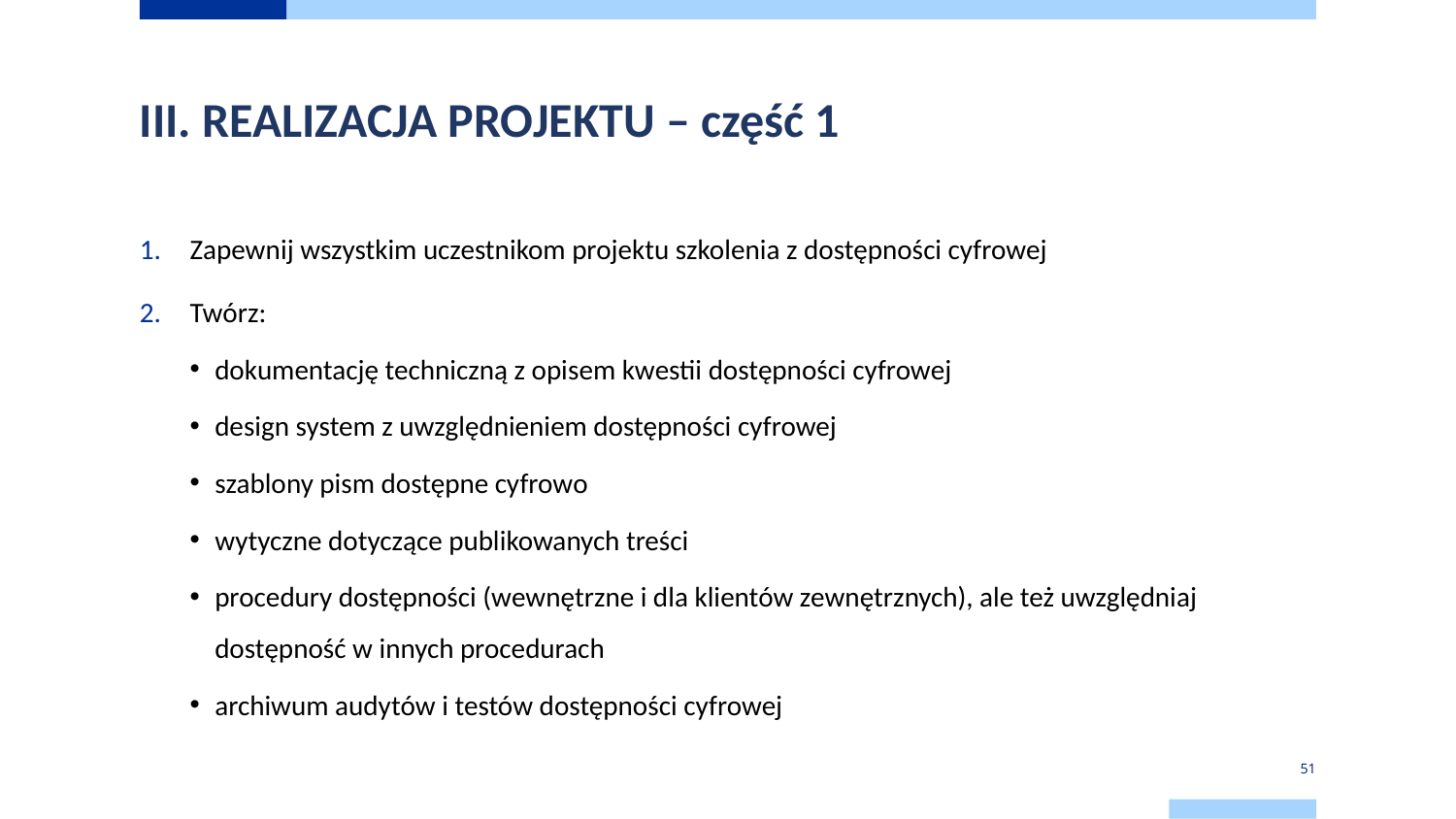

# III. REALIZACJA PROJEKTU – część 1
Zapewnij wszystkim uczestnikom projektu szkolenia z dostępności cyfrowej
Twórz:
dokumentację techniczną z opisem kwestii dostępności cyfrowej
design system z uwzględnieniem dostępności cyfrowej
szablony pism dostępne cyfrowo
wytyczne dotyczące publikowanych treści
procedury dostępności (wewnętrzne i dla klientów zewnętrznych), ale też uwzględniaj dostępność w innych procedurach
archiwum audytów i testów dostępności cyfrowej

51